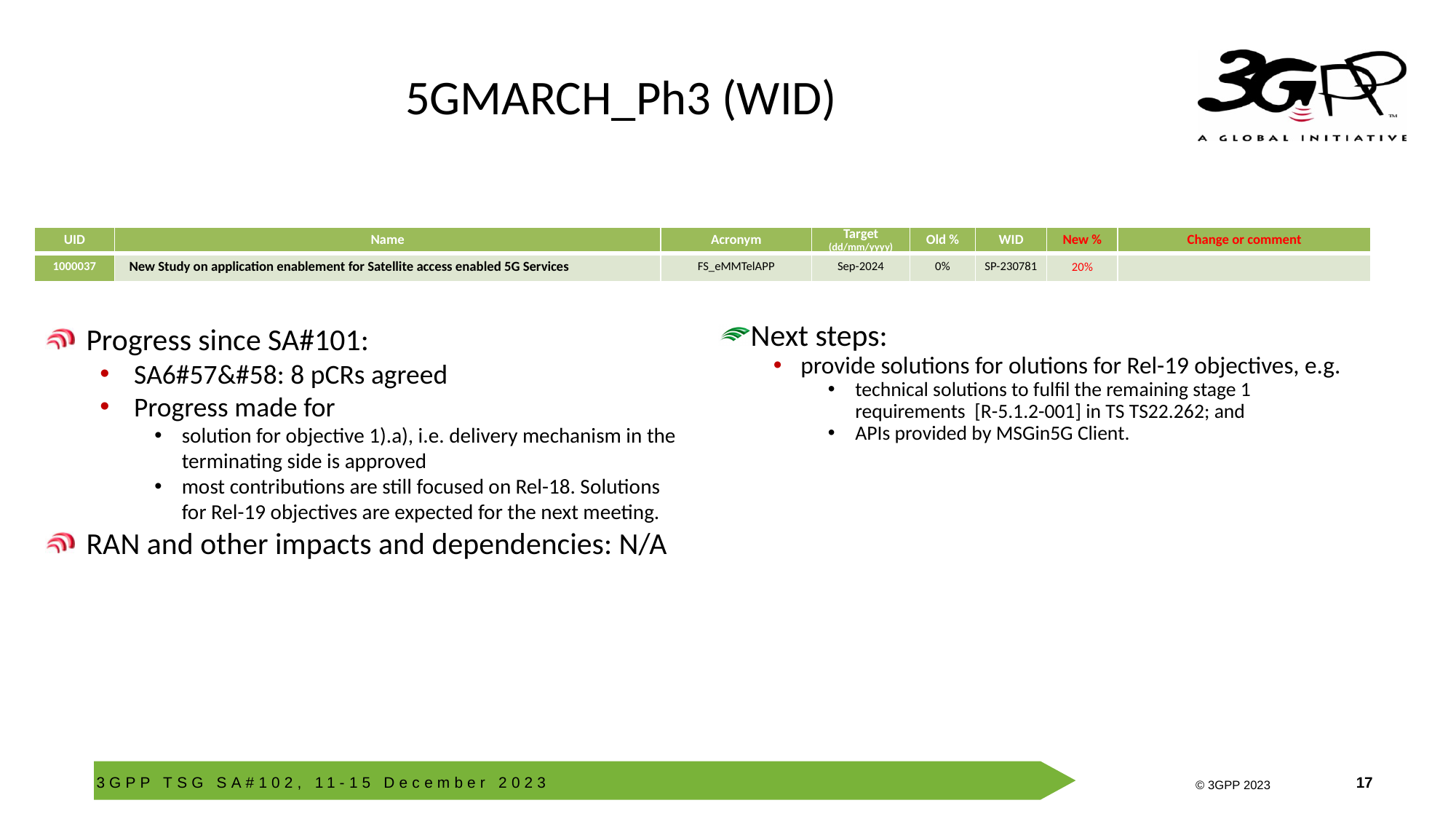

# 5GMARCH_Ph3 (WID)
| UID | Name | Acronym | Target (dd/mm/yyyy) | Old % | WID | New % | Change or comment |
| --- | --- | --- | --- | --- | --- | --- | --- |
| 1000037 | New Study on application enablement for Satellite access enabled 5G Services | FS\_eMMTelAPP | Sep-2024 | 0% | SP-230781 | 20% |  |
Progress since SA#101:
SA6#57&#58: 8 pCRs agreed
Progress made for
solution for objective 1).a), i.e. delivery mechanism in the terminating side is approved
most contributions are still focused on Rel-18. Solutions for Rel-19 objectives are expected for the next meeting.
RAN and other impacts and dependencies: N/A

Next steps:
provide solutions for olutions for Rel-19 objectives, e.g.
technical solutions to fulfil the remaining stage 1 requirements  [R-5.1.2-001] in TS TS22.262; and
APIs provided by MSGin5G Client.